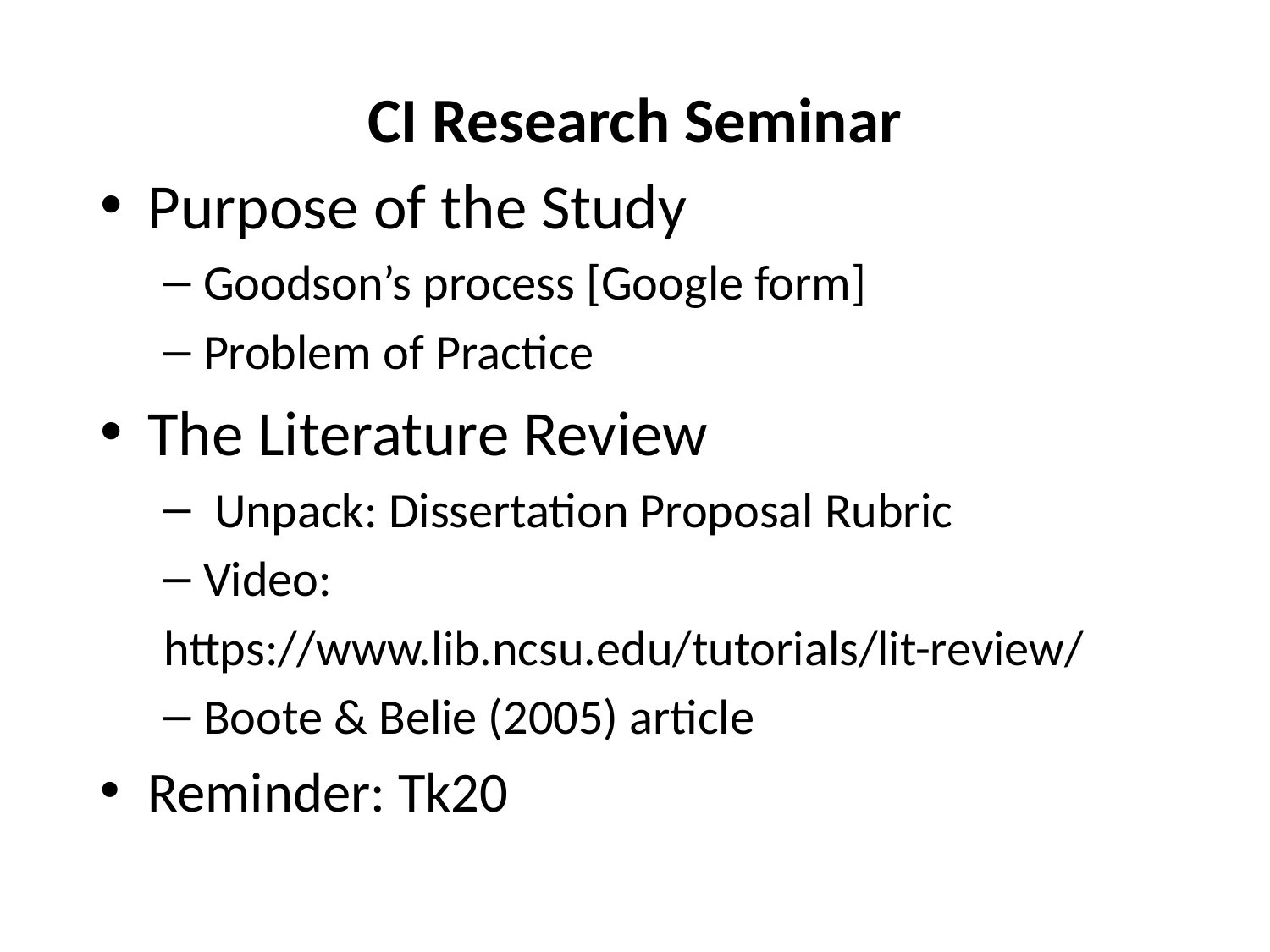

# CI Research Seminar
Purpose of the Study
Goodson’s process [Google form]
Problem of Practice
The Literature Review
 Unpack: Dissertation Proposal Rubric
Video:
https://www.lib.ncsu.edu/tutorials/lit-review/
Boote & Belie (2005) article
Reminder: Tk20